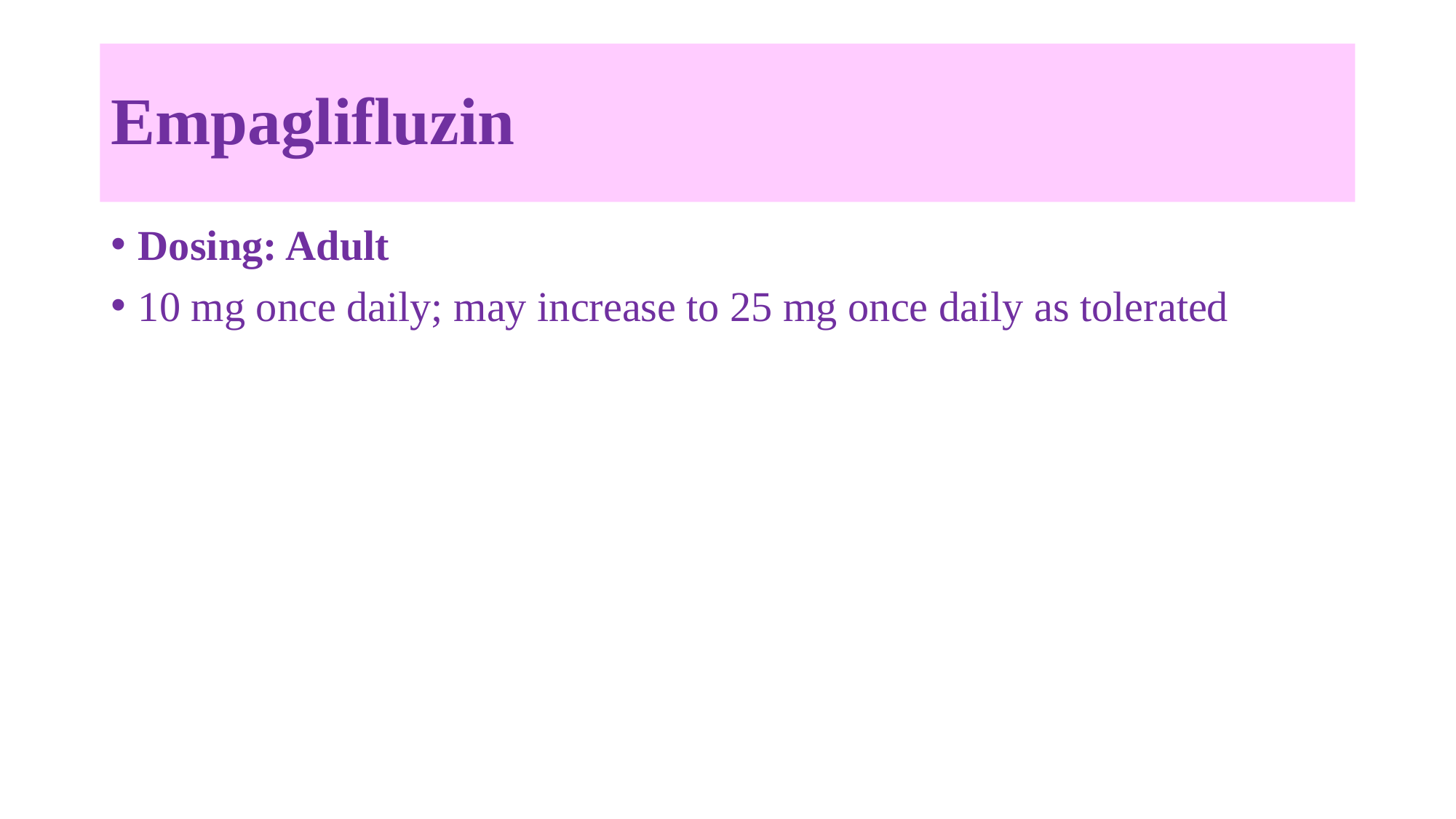

# Empaglifluzin
Dosing: Adult
10 mg once daily; may increase to 25 mg once daily as tolerated